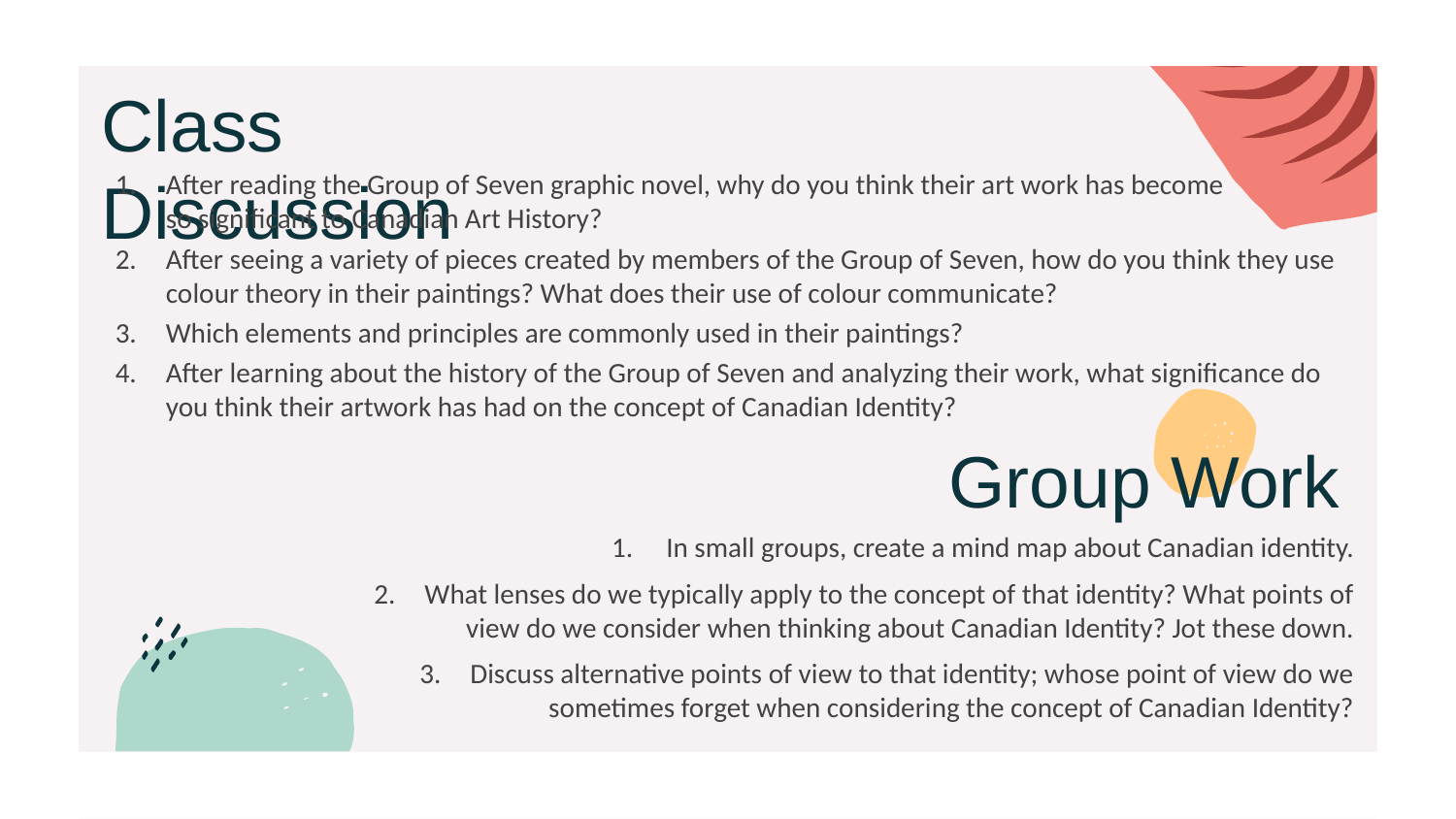

# Class Discussion
After reading the Group of Seven graphic novel, why do you think their art work has become
so significant to Canadian Art History?
After seeing a variety of pieces created by members of the Group of Seven, how do you think they use colour theory in their paintings? What does their use of colour communicate?
Which elements and principles are commonly used in their paintings?
After learning about the history of the Group of Seven and analyzing their work, what significance do you think their artwork has had on the concept of Canadian Identity?
Group Work
In small groups, create a mind map about Canadian identity.
What lenses do we typically apply to the concept of that identity? What points of view do we consider when thinking about Canadian Identity? Jot these down.
Discuss alternative points of view to that identity; whose point of view do we sometimes forget when considering the concept of Canadian Identity?